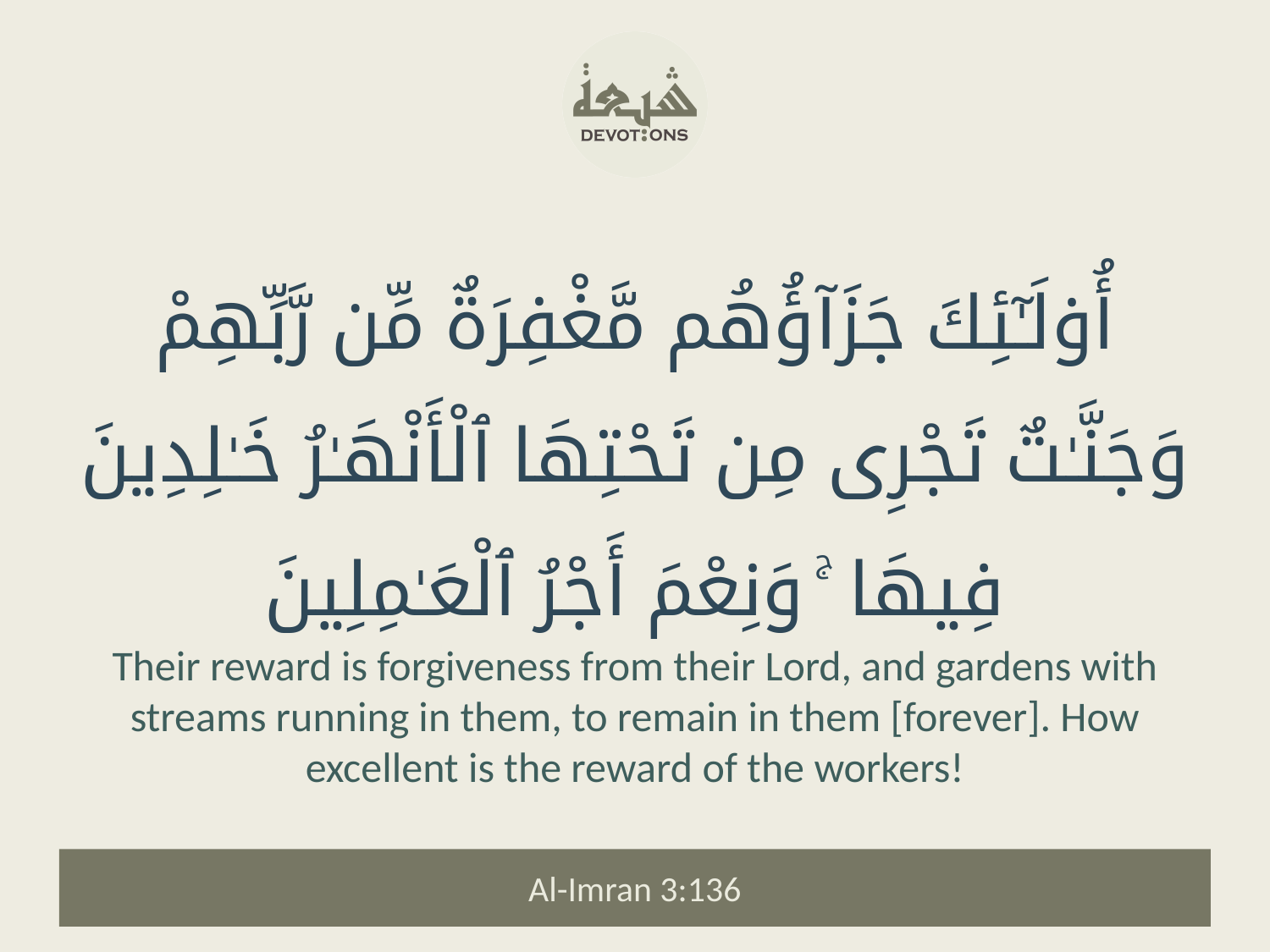

أُو۟لَـٰٓئِكَ جَزَآؤُهُم مَّغْفِرَةٌ مِّن رَّبِّهِمْ وَجَنَّـٰتٌ تَجْرِى مِن تَحْتِهَا ٱلْأَنْهَـٰرُ خَـٰلِدِينَ فِيهَا ۚ وَنِعْمَ أَجْرُ ٱلْعَـٰمِلِينَ
Their reward is forgiveness from their Lord, and gardens with streams running in them, to remain in them [forever]. How excellent is the reward of the workers!
Al-Imran 3:136